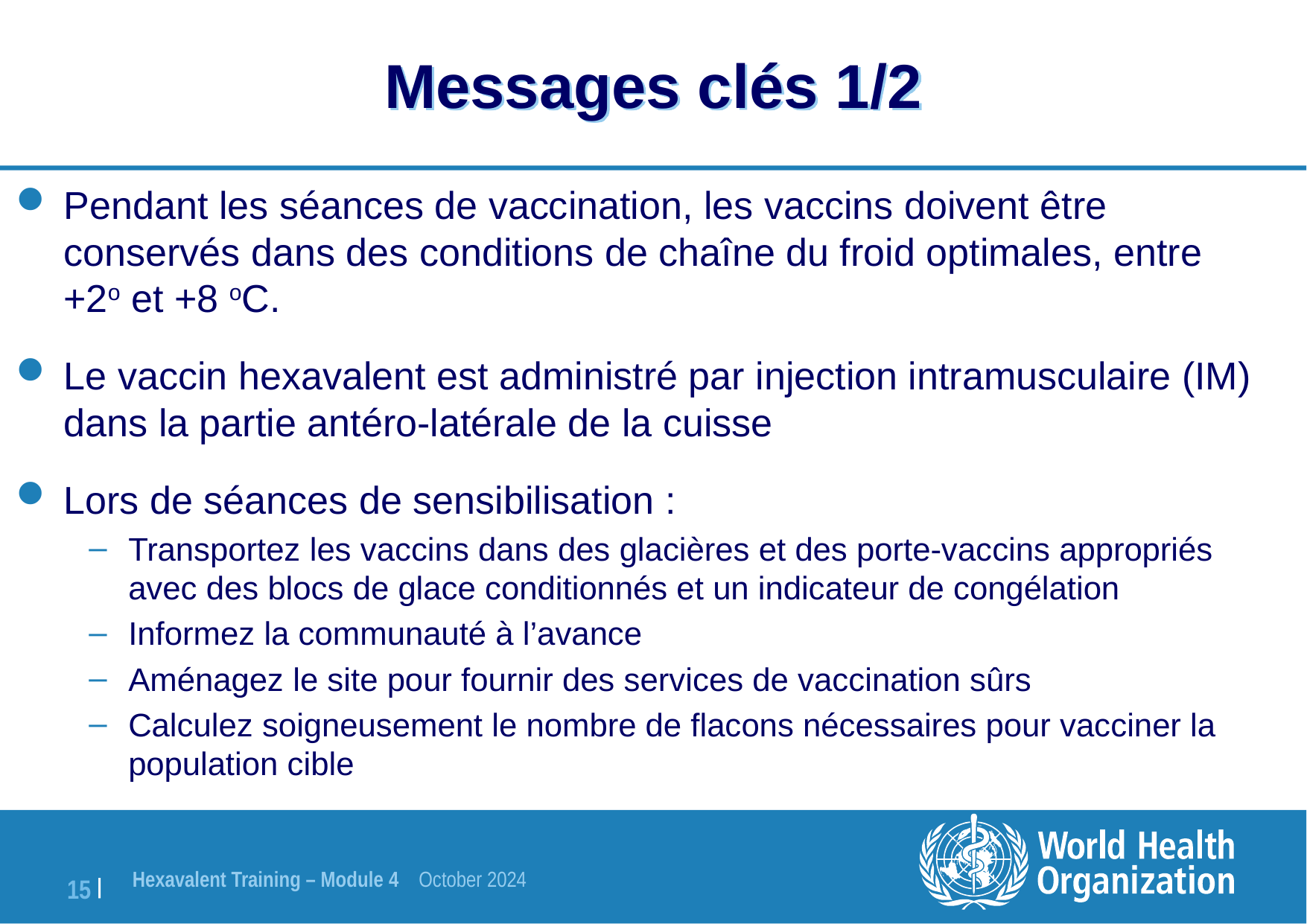

# Messages clés 1/2
Pendant les séances de vaccination, les vaccins doivent être conservés dans des conditions de chaîne du froid optimales, entre +2o et +8 oC.
Le vaccin hexavalent est administré par injection intramusculaire (IM) dans la partie antéro-latérale de la cuisse
Lors de séances de sensibilisation :
Transportez les vaccins dans des glacières et des porte-vaccins appropriés avec des blocs de glace conditionnés et un indicateur de congélation
Informez la communauté à l’avance
Aménagez le site pour fournir des services de vaccination sûrs
Calculez soigneusement le nombre de flacons nécessaires pour vacciner la population cible